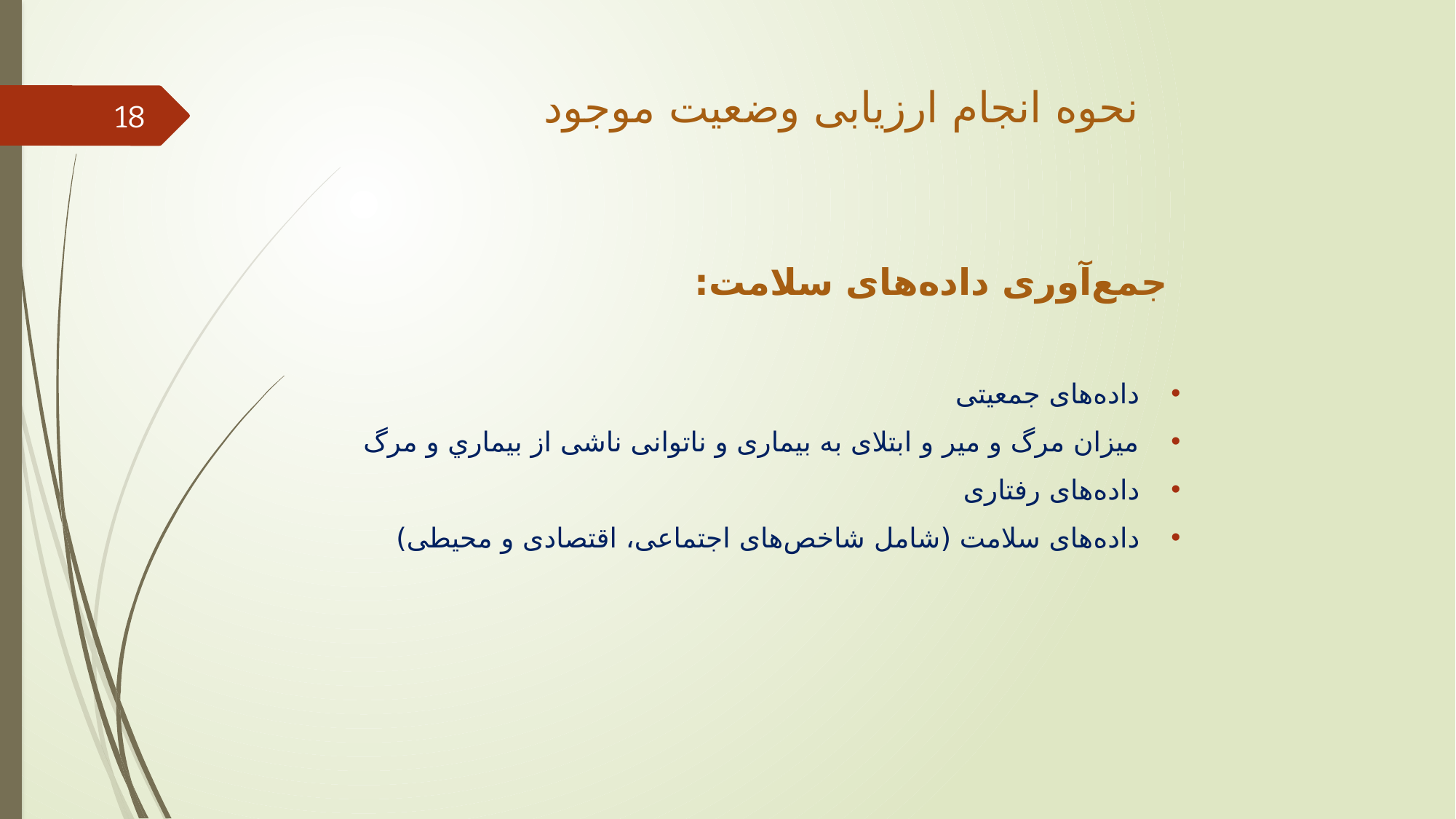

# نحوه انجام ارزیابی وضعیت موجود
18
جمع‌آوری داده‌های سلامت:

داده‌های جمعیتی
میزان مرگ و میر و ابتلای به بیماری و ناتوانی ناشی از بيماري و مرگ
داده‌های رفتاری
داده‌های سلامت (شامل شاخص‌های اجتماعی، اقتصادی و محیطی)